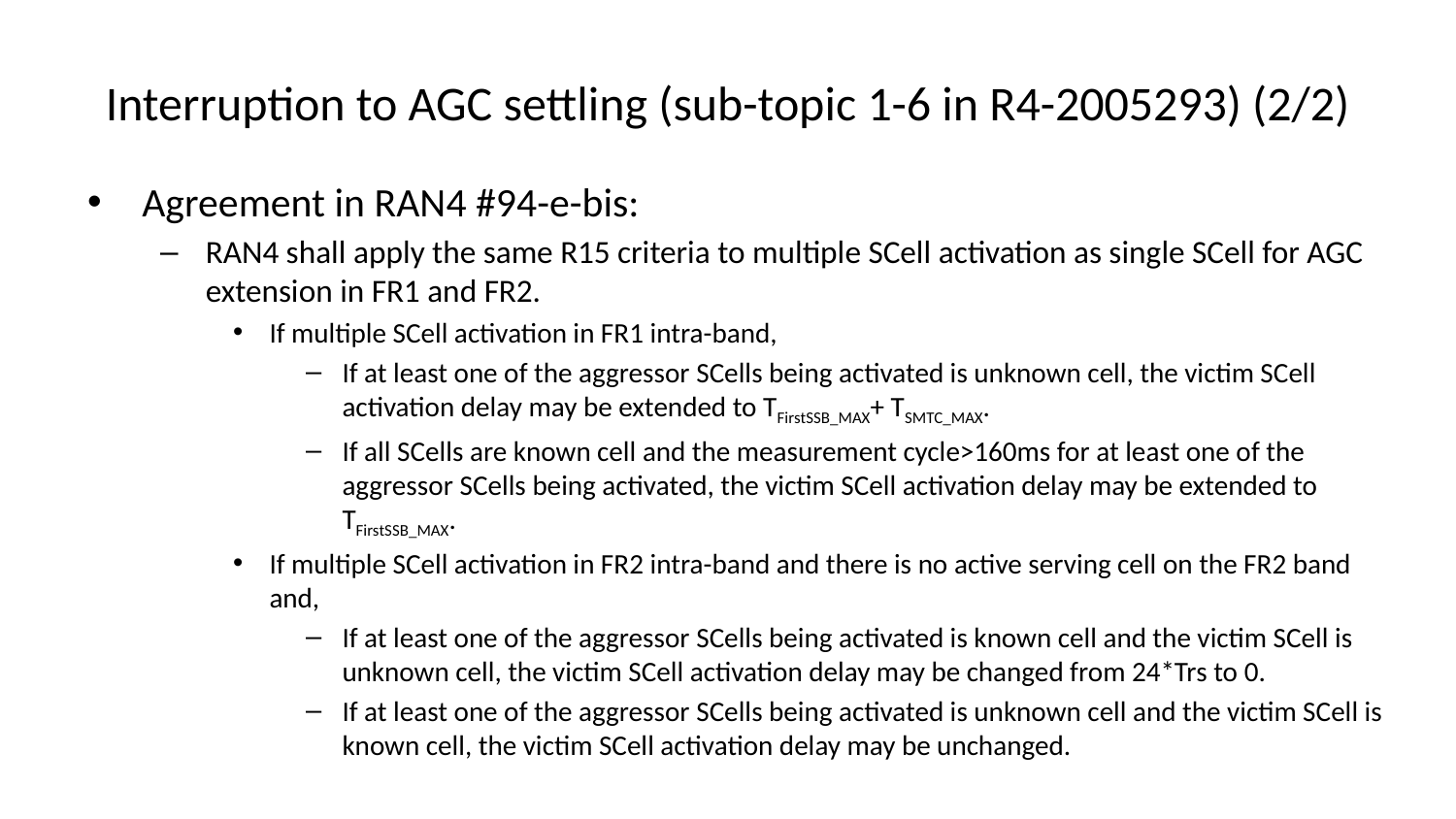

# Interruption to AGC settling (sub-topic 1-6 in R4-2005293) (2/2)
Agreement in RAN4 #94-e-bis:
RAN4 shall apply the same R15 criteria to multiple SCell activation as single SCell for AGC extension in FR1 and FR2.
If multiple SCell activation in FR1 intra-band,
If at least one of the aggressor SCells being activated is unknown cell, the victim SCell activation delay may be extended to TFirstSSB_MAX+ TSMTC_MAX.
If all SCells are known cell and the measurement cycle>160ms for at least one of the aggressor SCells being activated, the victim SCell activation delay may be extended to TFirstSSB_MAX.
If multiple SCell activation in FR2 intra-band and there is no active serving cell on the FR2 band and,
If at least one of the aggressor SCells being activated is known cell and the victim SCell is unknown cell, the victim SCell activation delay may be changed from 24*Trs to 0.
If at least one of the aggressor SCells being activated is unknown cell and the victim SCell is known cell, the victim SCell activation delay may be unchanged.